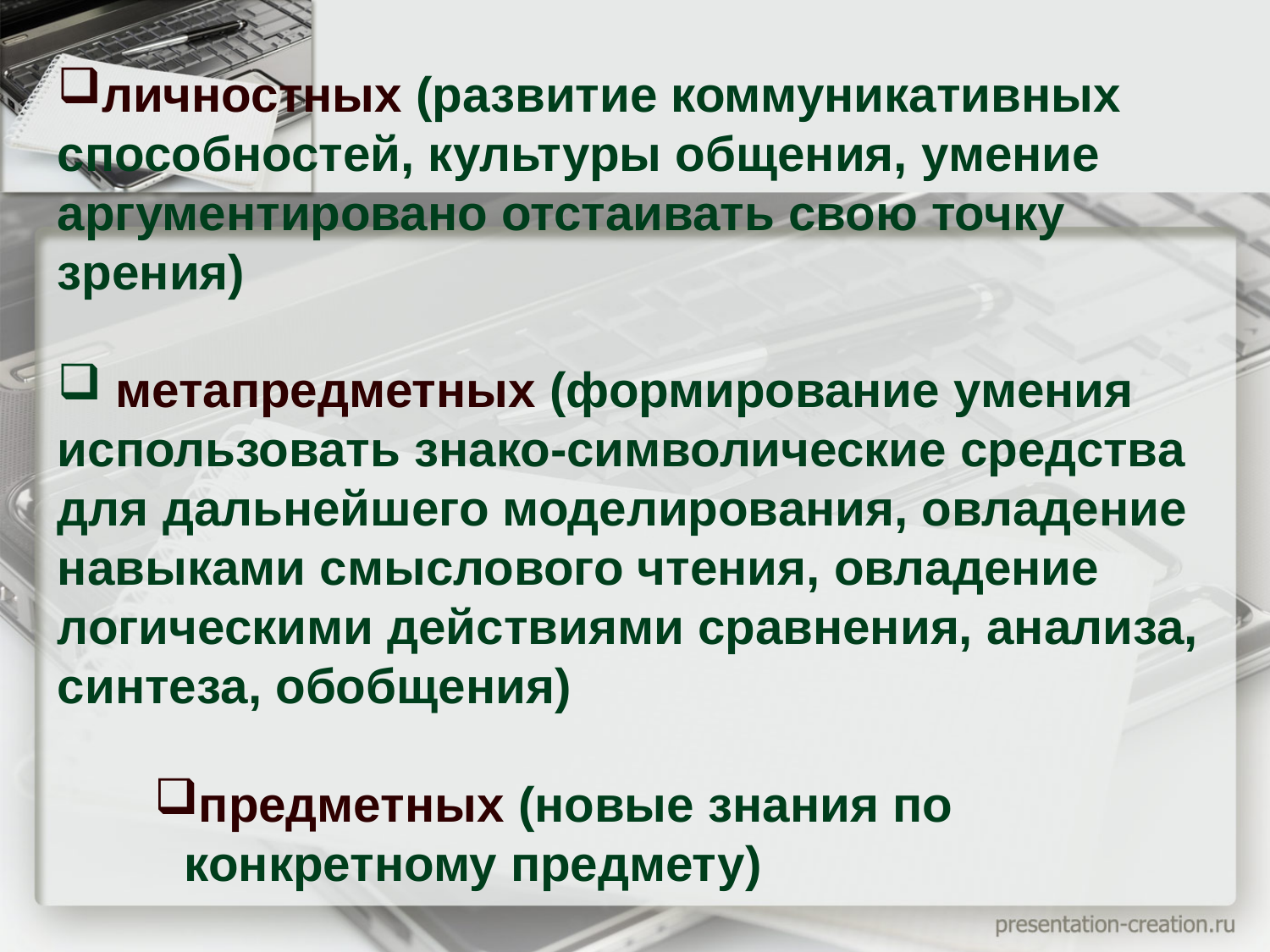

личностных (развитие коммуникативных способностей, культуры общения, умение аргументировано отстаивать свою точку зрения)

 метапредметных (формирование умения использовать знако-символические средства для дальнейшего моделирования, овладение навыками смыслового чтения, овладение логическими действиями сравнения, анализа, синтеза, обобщения)

предметных (новые знания по конкретному предмету)